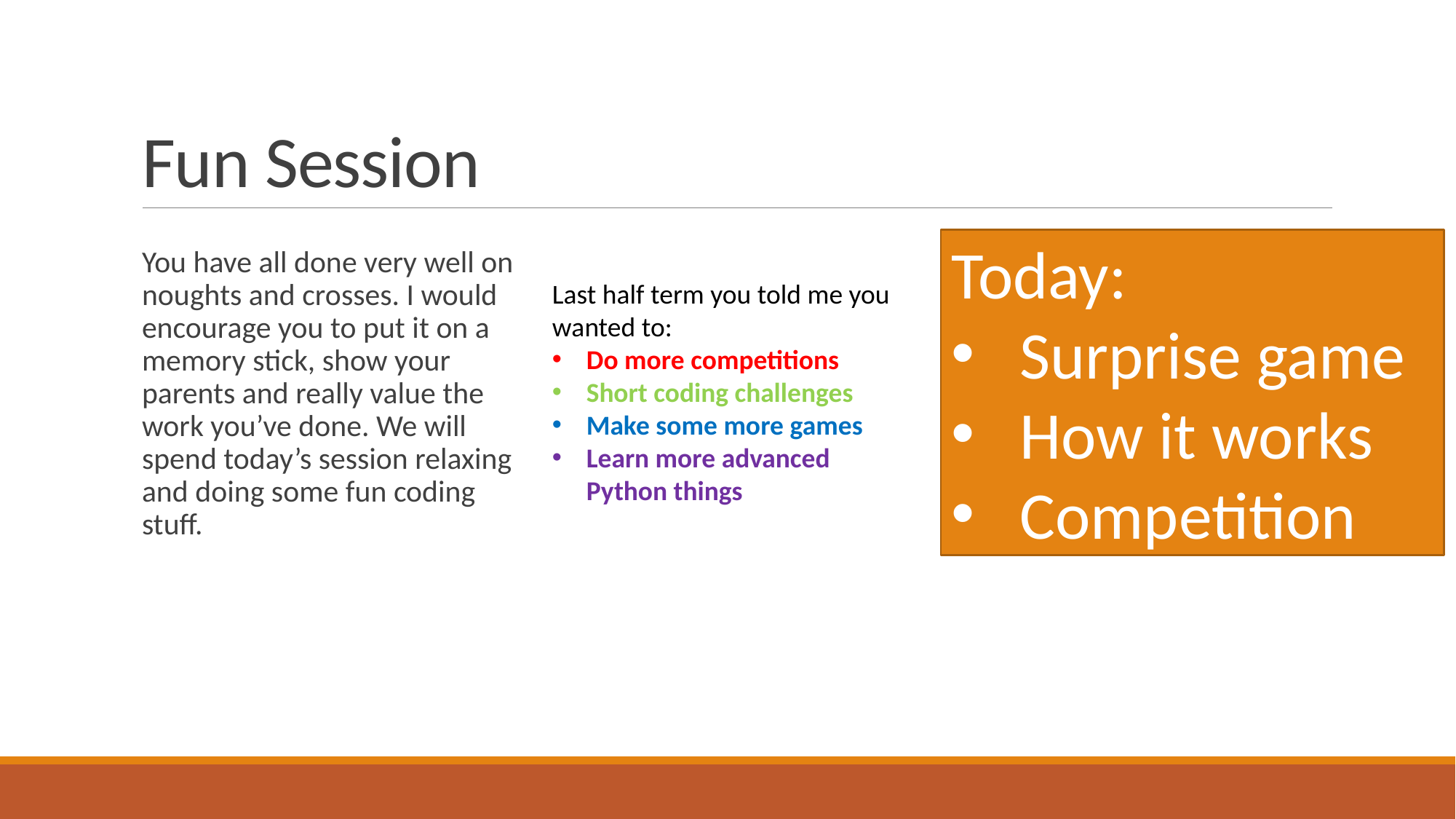

# Fun Session
Today:
Surprise game
How it works
Competition
You have all done very well on noughts and crosses. I would encourage you to put it on a memory stick, show your parents and really value the work you’ve done. We will spend today’s session relaxing and doing some fun coding stuff.
Last half term you told me you wanted to:
Do more competitions
Short coding challenges
Make some more games
Learn more advanced Python things